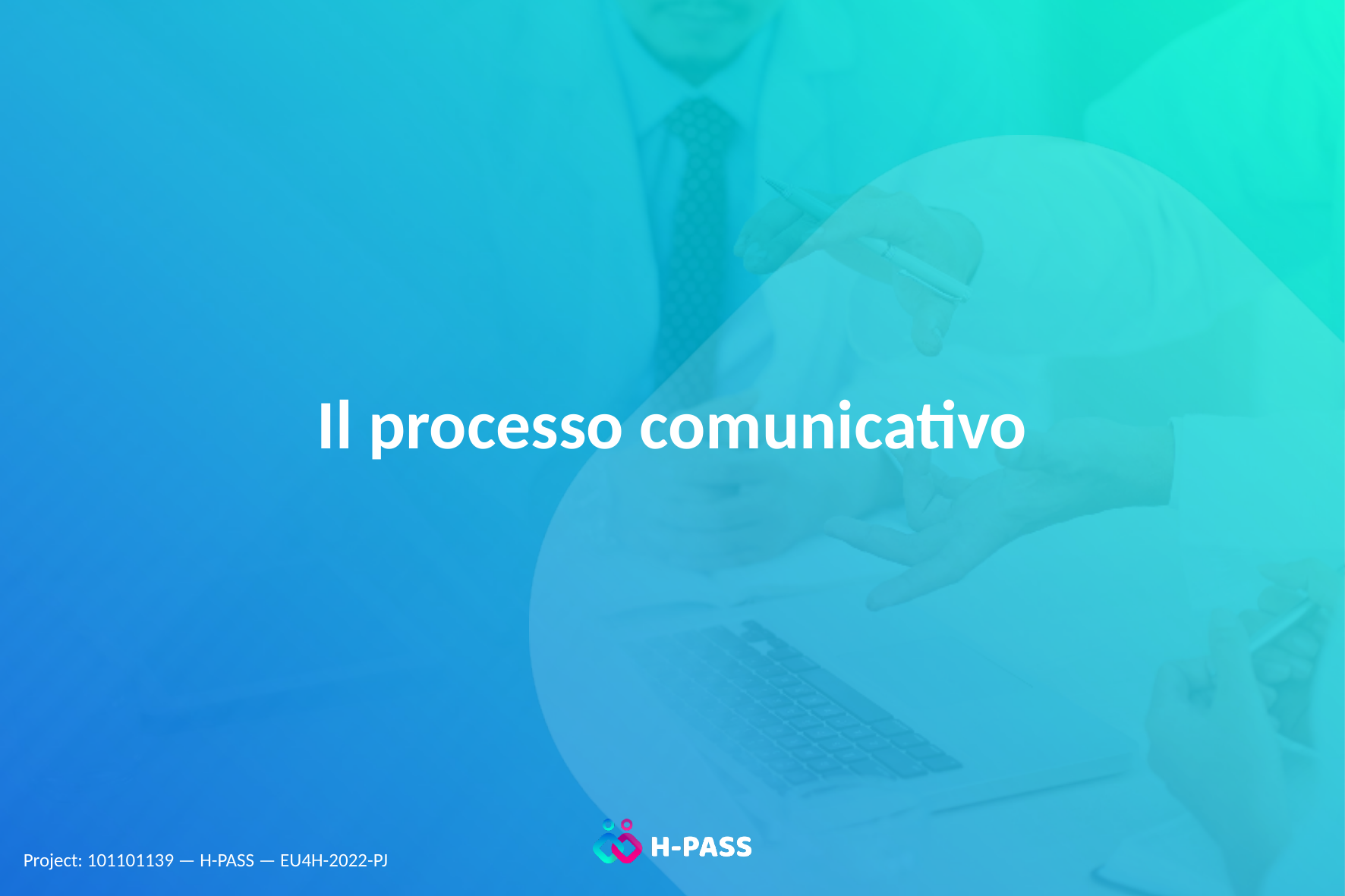

# Il processo comunicativo
Project: 101101139 — H-PASS — EU4H-2022-PJ